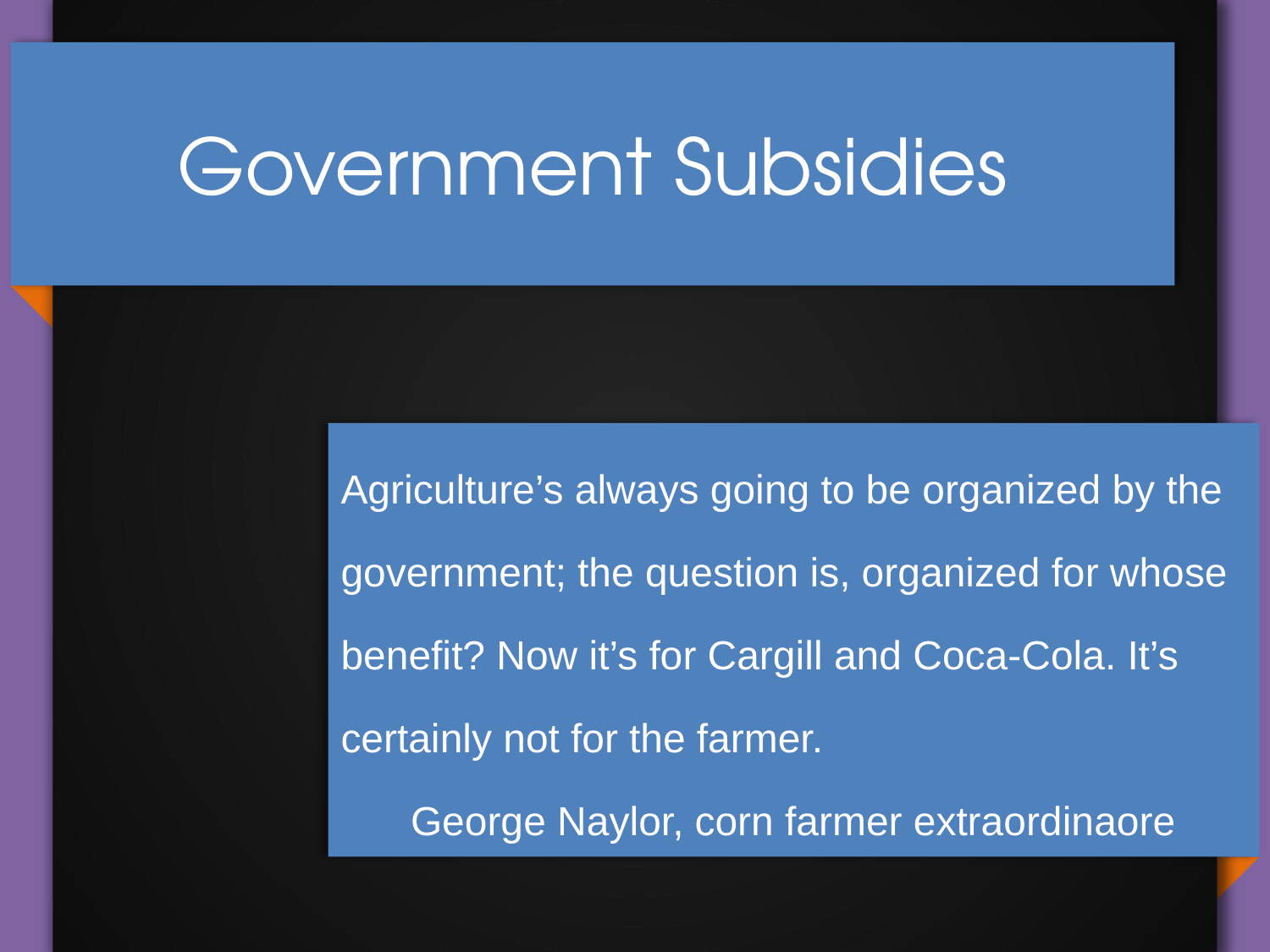

# Government Subsidies
Agriculture’s always going to be organized by the government; the question is, organized for whose benefit? Now it’s for Cargill and Coca-Cola. It’s certainly not for the farmer.
George Naylor, corn farmer extraordinaore